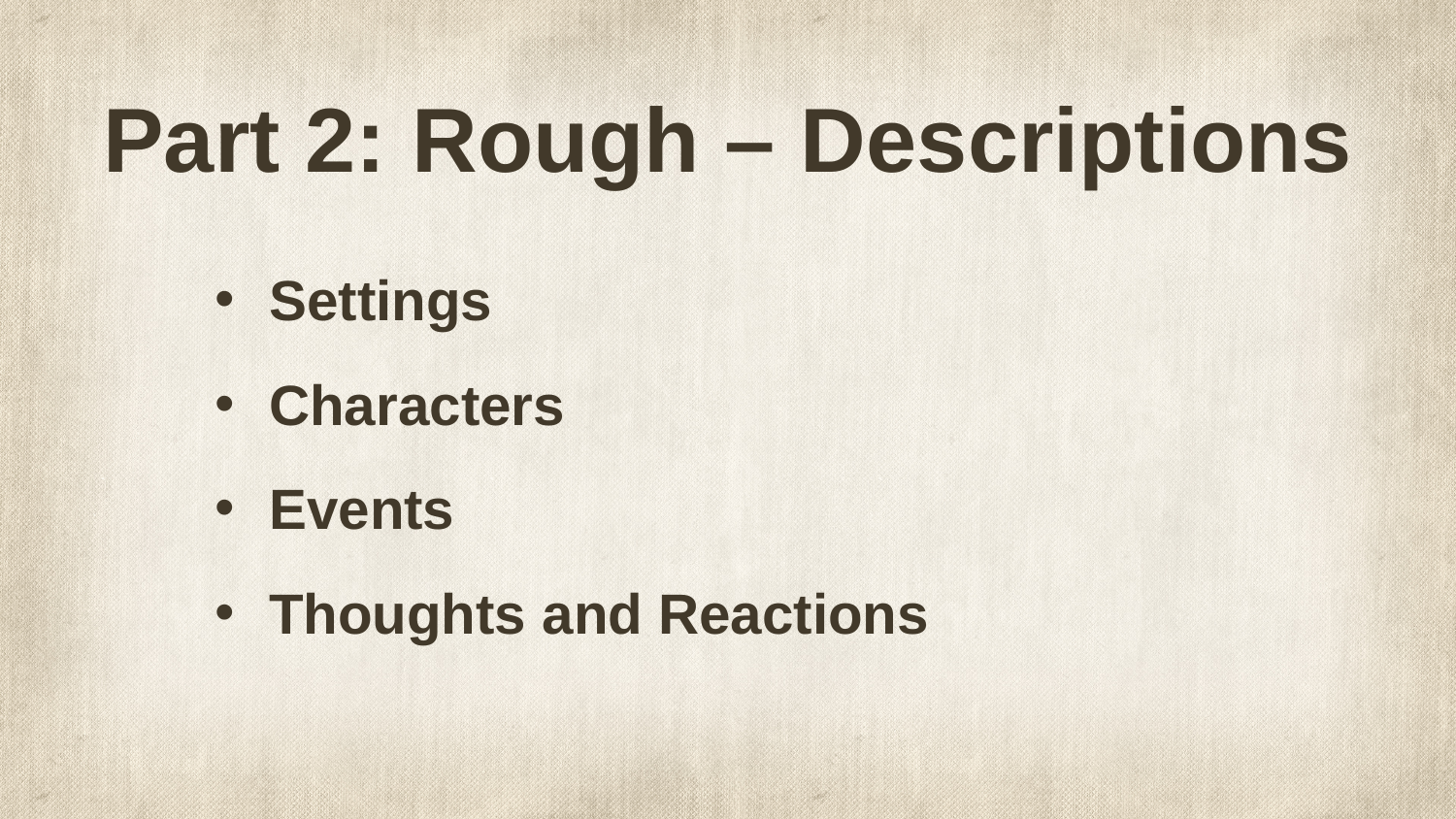

# Part 2: Rough – Descriptions
Settings
Characters
Events
Thoughts and Reactions